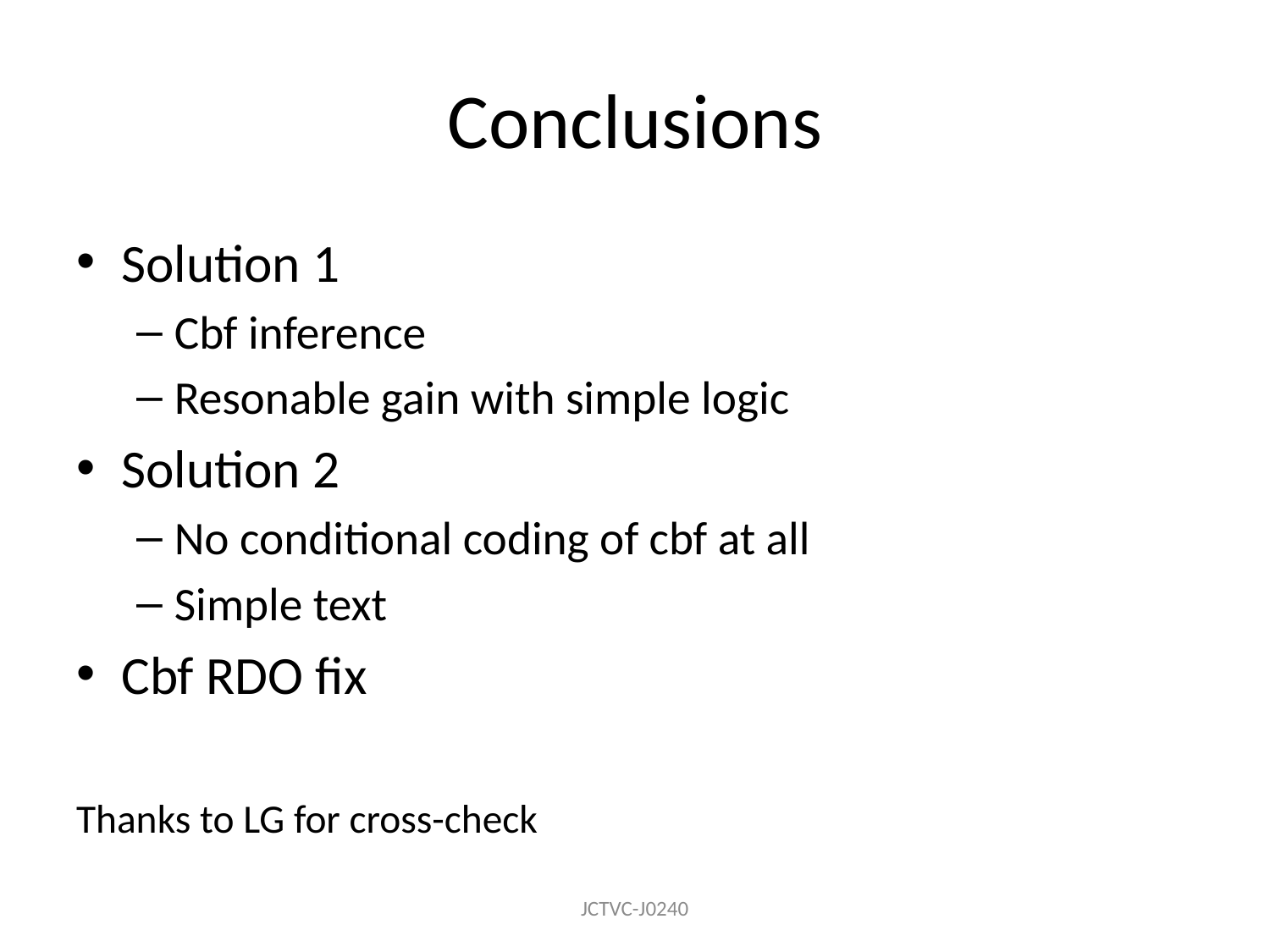

# Conclusions
Solution 1
Cbf inference
Resonable gain with simple logic
Solution 2
No conditional coding of cbf at all
Simple text
Cbf RDO fix

Thanks to LG for cross-check
JCTVC-J0240